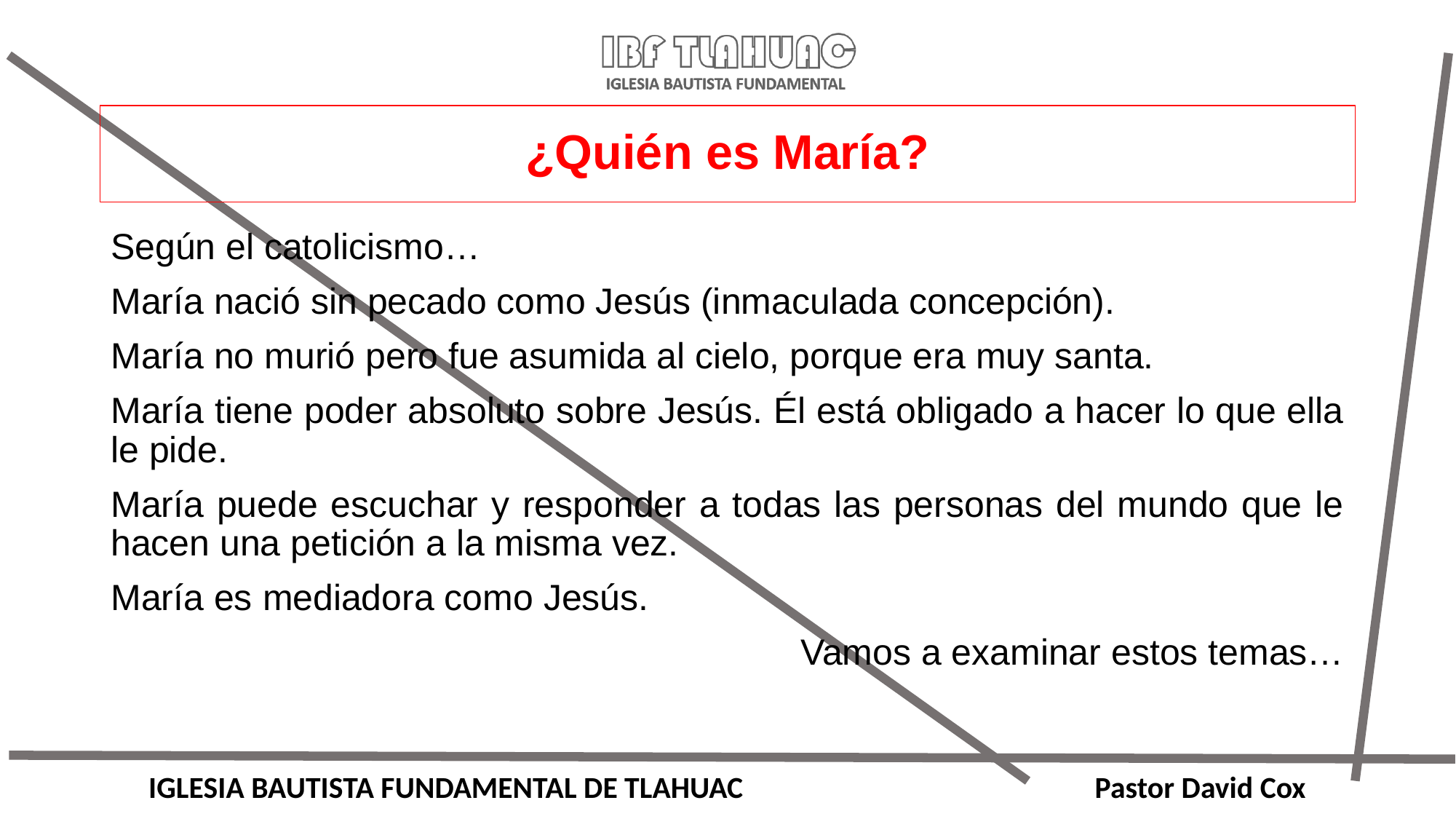

# ¿Quién es María?
Según el catolicismo…
María nació sin pecado como Jesús (inmaculada concepción).
María no murió pero fue asumida al cielo, porque era muy santa.
María tiene poder absoluto sobre Jesús. Él está obligado a hacer lo que ella le pide.
María puede escuchar y responder a todas las personas del mundo que le hacen una petición a la misma vez.
María es mediadora como Jesús.
Vamos a examinar estos temas…

IGLESIA BAUTISTA FUNDAMENTAL DE TLAHUAC                                                   Pastor David Cox